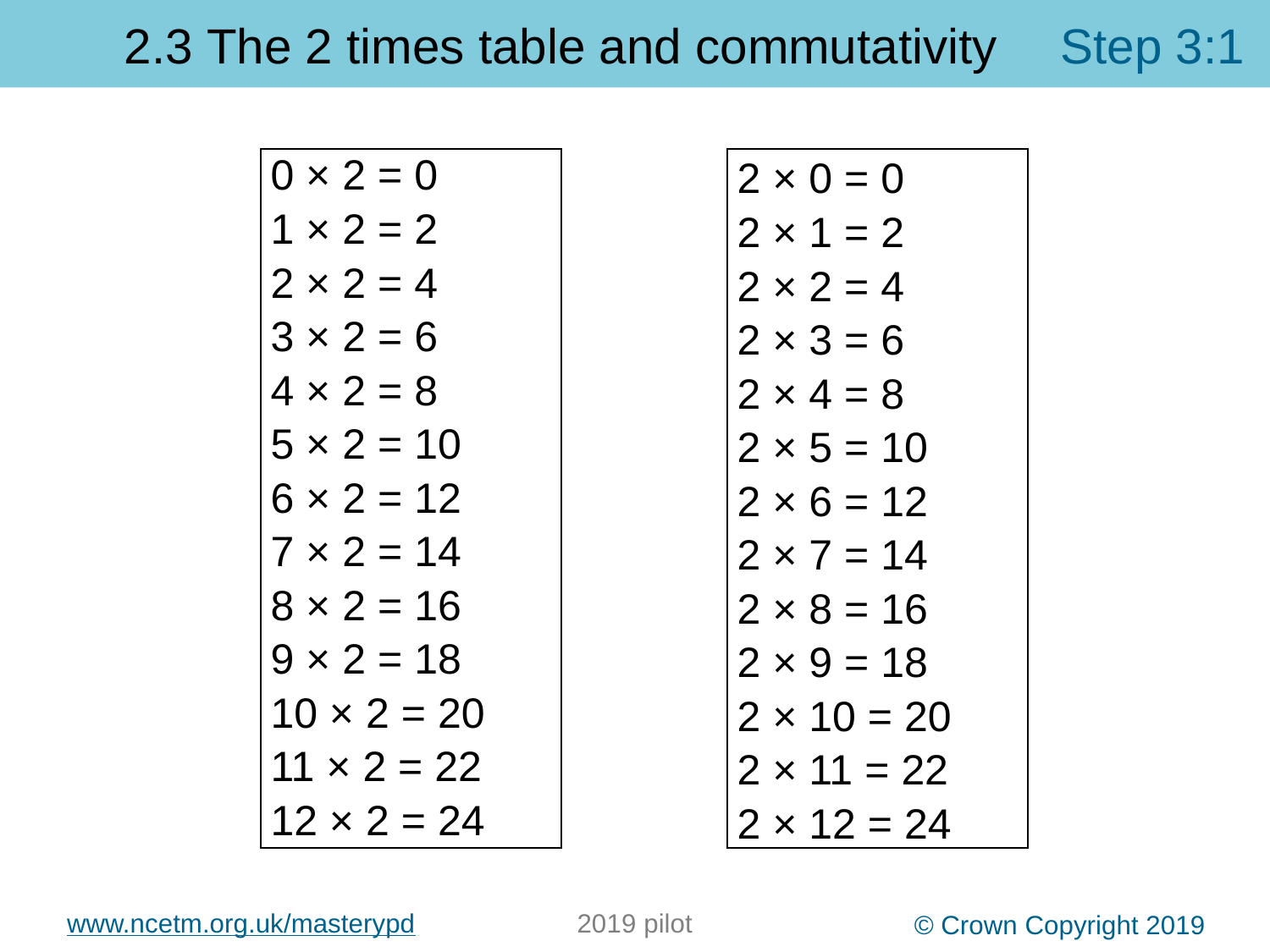

2.3 The 2 times table and commutativity	Step 3:1
| 0 × 2 = 0 |
| --- |
| 1 × 2 = 2 |
| 2 × 2 = 4 |
| 3 × 2 = 6 |
| 4 × 2 = 8 |
| 5 × 2 = 10 |
| 6 × 2 = 12 |
| 7 × 2 = 14 |
| 8 × 2 = 16 |
| 9 × 2 = 18 |
| 10 × 2 = 20 |
| 11 × 2 = 22 |
| 12 × 2 = 24 |
| 2 × 0 = 0 |
| --- |
| 2 × 1 = 2 |
| 2 × 2 = 4 |
| 2 × 3 = 6 |
| 2 × 4 = 8 |
| 2 × 5 = 10 |
| 2 × 6 = 12 |
| 2 × 7 = 14 |
| 2 × 8 = 16 |
| 2 × 9 = 18 |
| 2 × 10 = 20 |
| 2 × 11 = 22 |
| 2 × 12 = 24 |